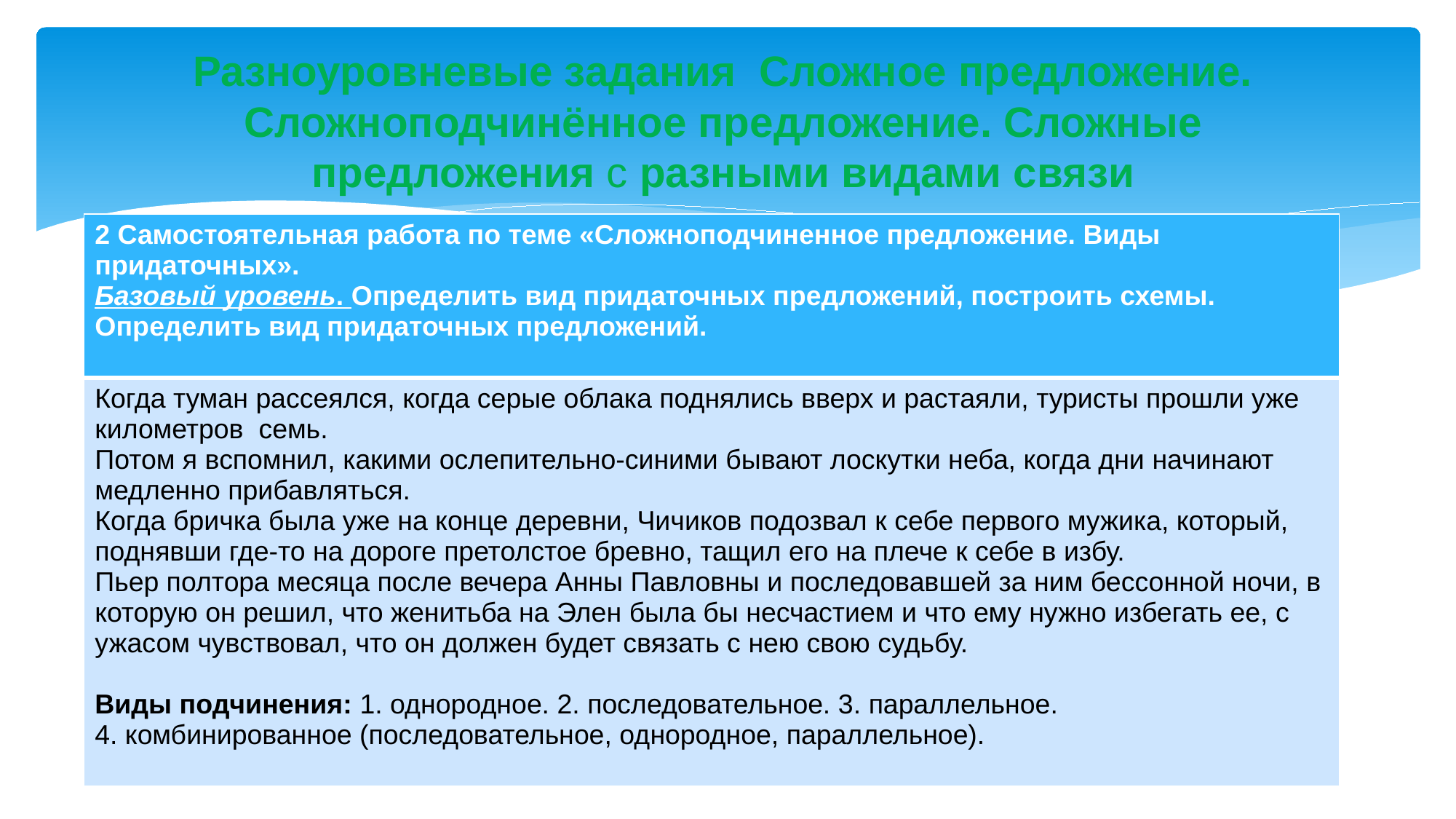

# Разноуровневые задания  Сложное предложение. Сложноподчинённое предложение. Сложные предложения с разными видами связи
| 2 Самостоятельная работа по теме «Сложноподчиненное предложение. Виды придаточных». Базовый уровень. Определить вид придаточных предложений, построить схемы. Определить вид придаточных предложений. |
| --- |
| Когда туман рассеялся, когда серые облака поднялись вверх и растаяли, туристы прошли уже километров  семь. Потом я вспомнил, какими ослепительно-синими бывают лоскутки неба, когда дни начинают медленно прибавляться. Когда бричка была уже на конце деревни, Чичиков подозвал к себе первого мужика, который, поднявши где-то на дороге претолстое бревно, тащил его на плече к себе в избу. Пьер полтора месяца после вечера Анны Павловны и последовавшей за ним бессонной ночи, в которую он решил, что женитьба на Элен была бы несчастием и что ему нужно избегать ее, с ужасом чувствовал, что он должен будет связать с нею свою судьбу.   Виды подчинения: 1. однородное. 2. последовательное. 3. параллельное. 4. комбинированное (последовательное, однородное, параллельное). |